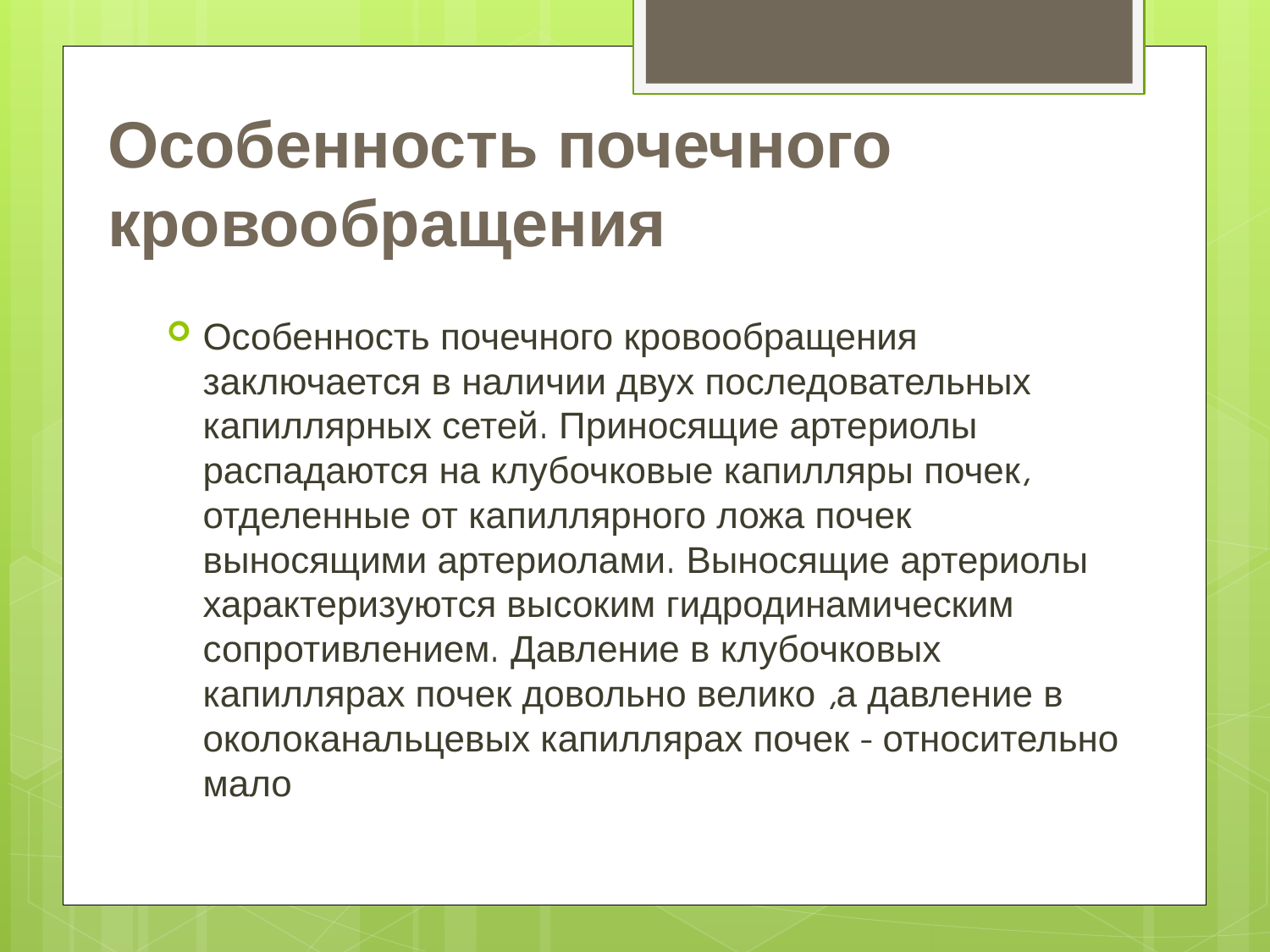

# Особенность почечного кровообращения
Особенность почечного кровообращения заключается в наличии двух последовательных капиллярных сетей. Приносящие артериолы распадаются на клубочковые капилляры почек, отделенные от капиллярного ложа почек выносящими артериолами. Выносящие артериолы характеризуются высоким гидродинамическим сопротивлением. Давление в клубочковых капиллярах почек довольно велико ,а давление в околоканальцевых капиллярах почек - относительно мало